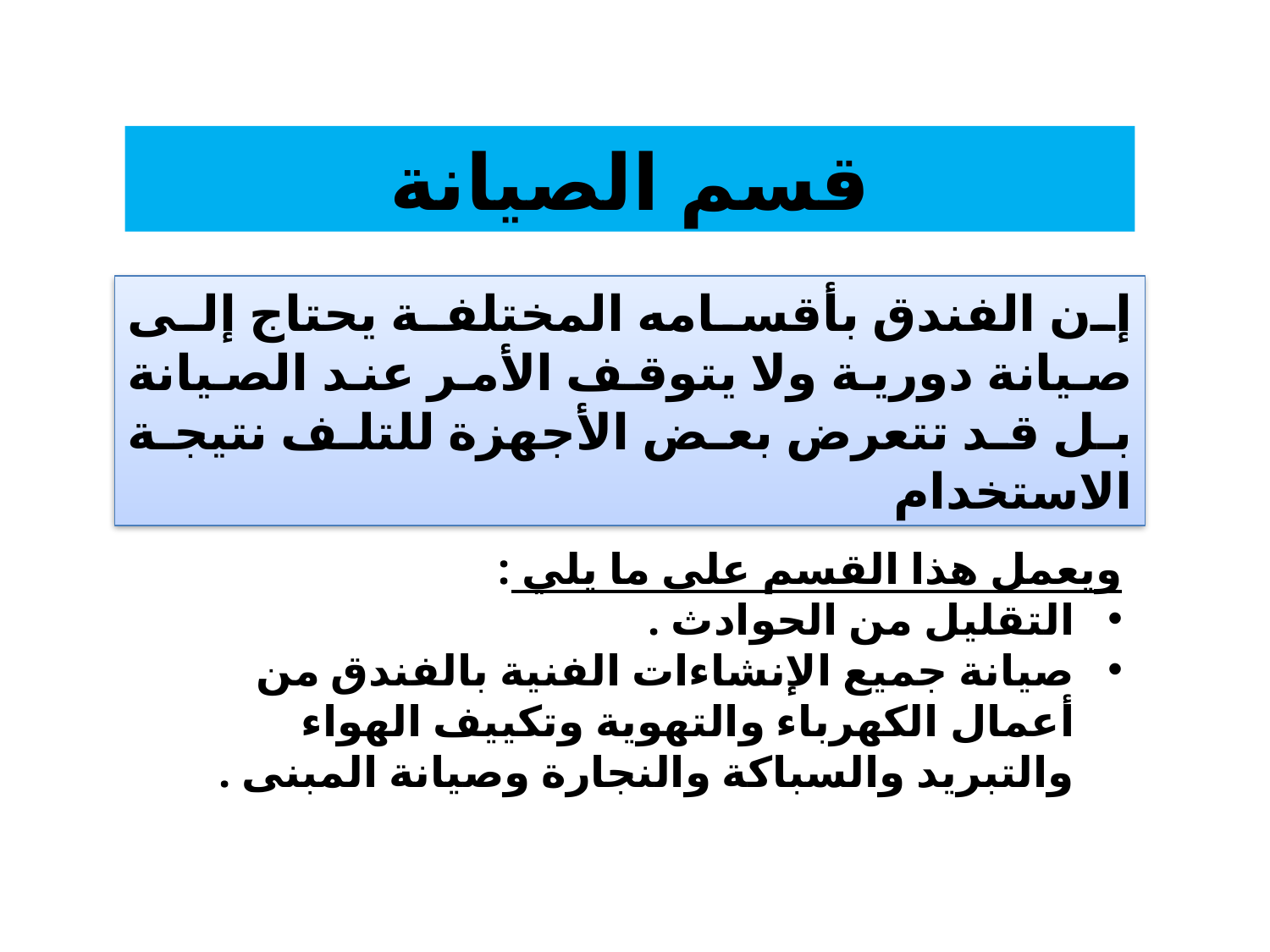

قسم الصيانة
إن الفندق بأقسامه المختلفة يحتاج إلى صيانة دورية ولا يتوقف الأمر عند الصيانة بل قد تتعرض بعض الأجهزة للتلف نتيجة الاستخدام
ويعمل هذا القسم على ما يلي :
التقليل من الحوادث .
صيانة جميع الإنشاءات الفنية بالفندق من أعمال الكهرباء والتهوية وتكييف الهواء والتبريد والسباكة والنجارة وصيانة المبنى .